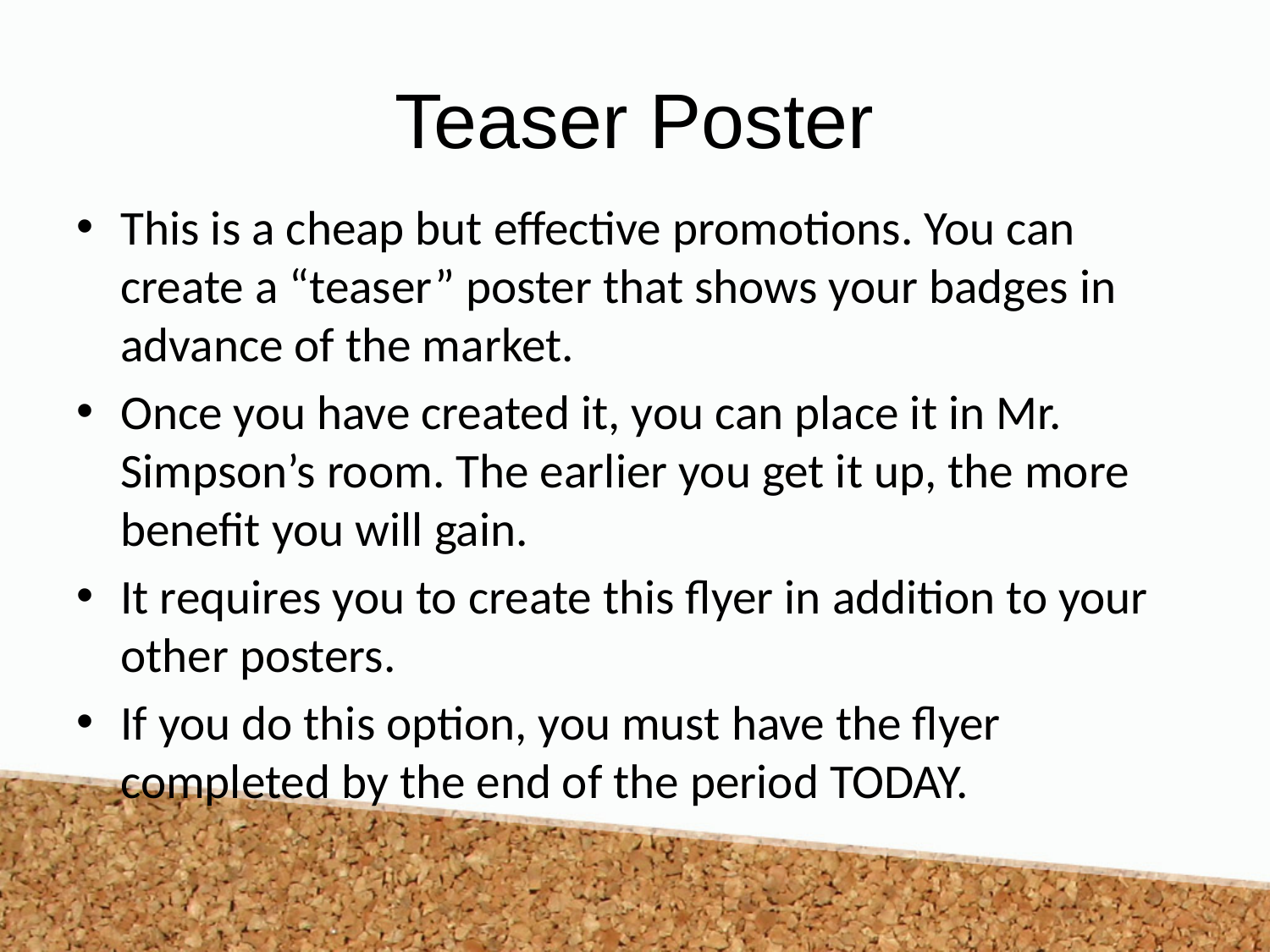

# Teaser Poster
This is a cheap but effective promotions. You can create a “teaser” poster that shows your badges in advance of the market.
Once you have created it, you can place it in Mr. Simpson’s room. The earlier you get it up, the more benefit you will gain.
It requires you to create this flyer in addition to your other posters.
If you do this option, you must have the flyer completed by the end of the period TODAY.